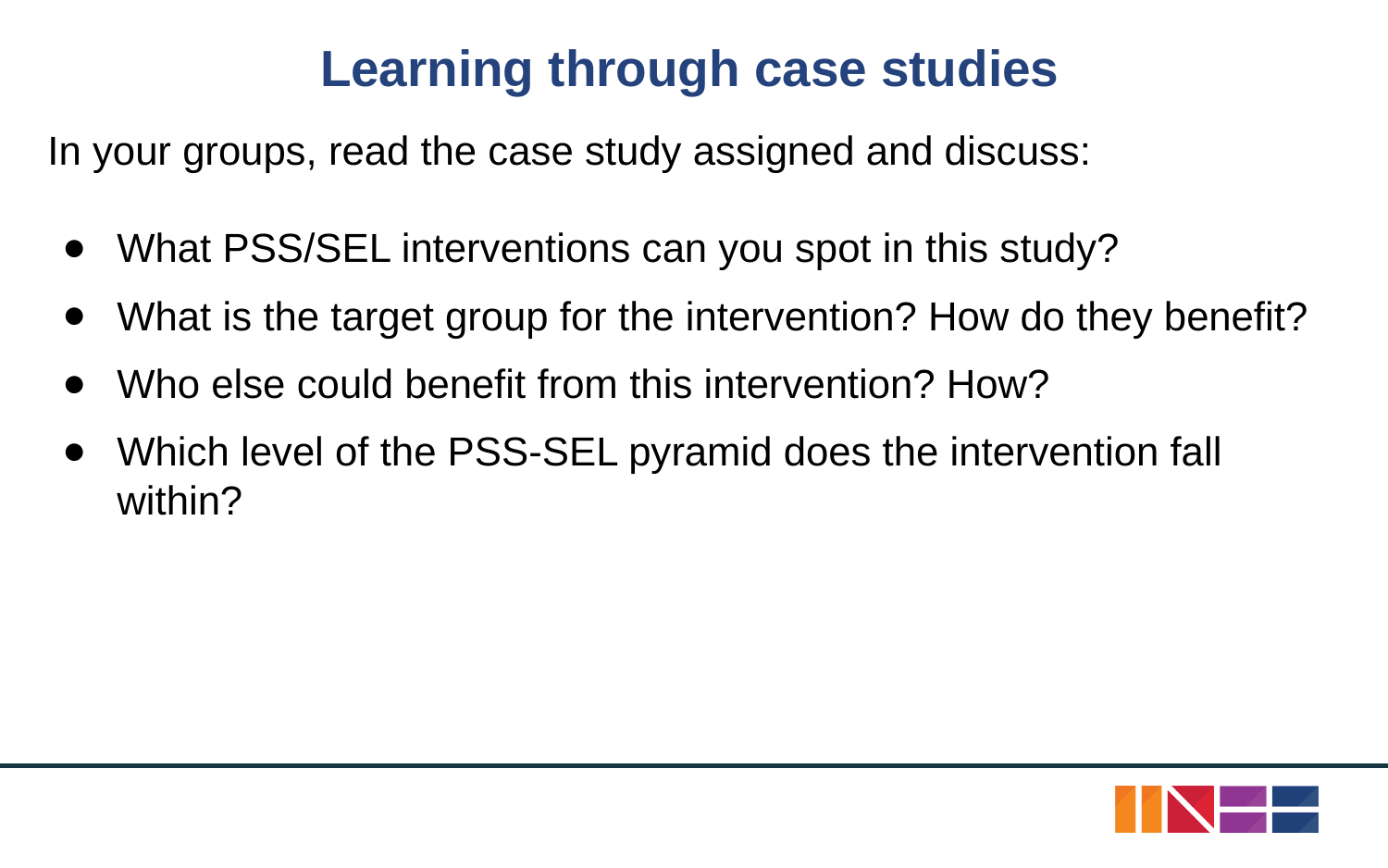

# Learning through case studies
In your groups, read the case study assigned and discuss:

What PSS/SEL interventions can you spot in this study?
What is the target group for the intervention? How do they benefit?
Who else could benefit from this intervention? How?
Which level of the PSS-SEL pyramid does the intervention fall within?